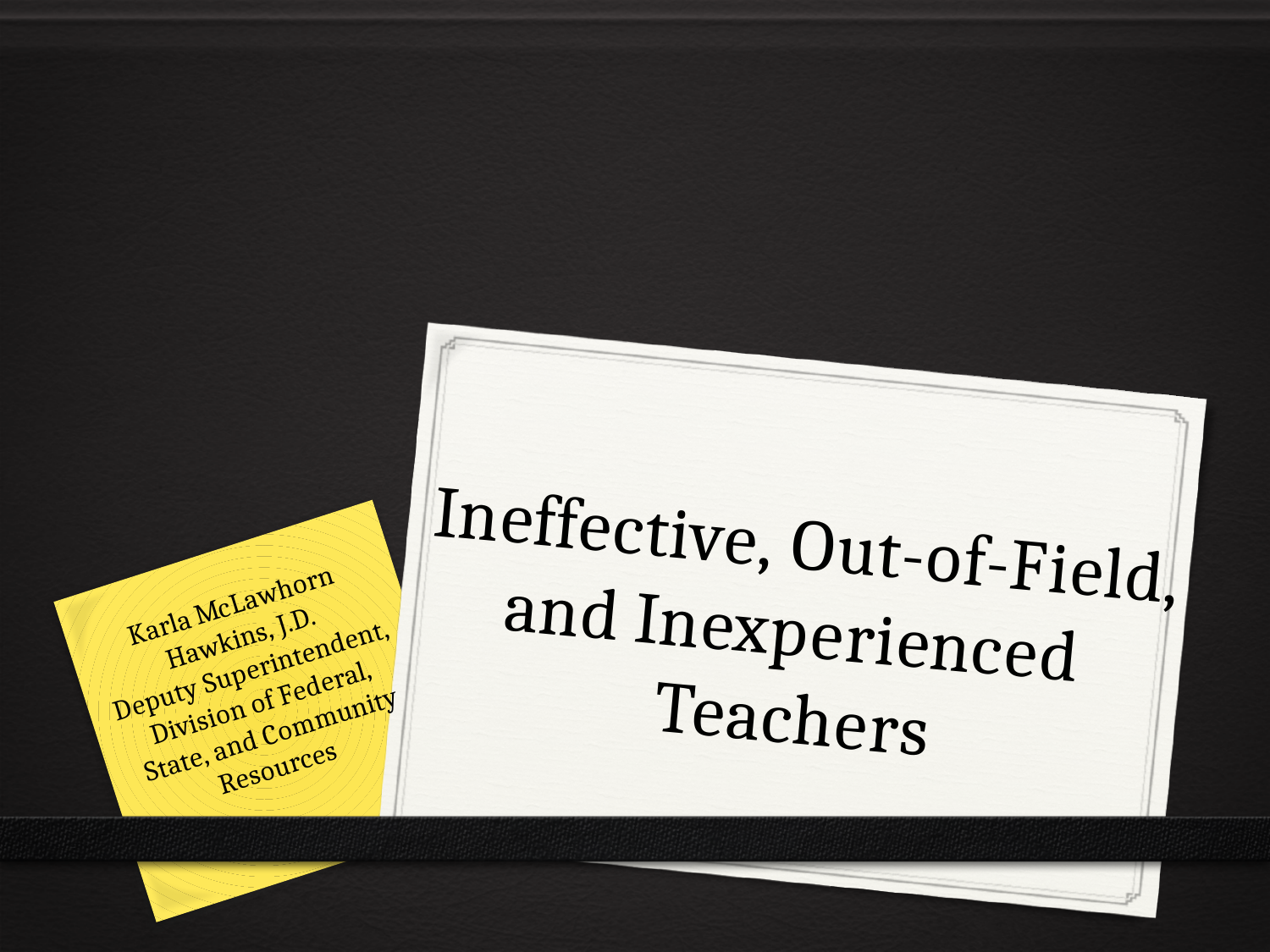

# Ineffective, Out-of-Field, and Inexperienced Teachers

Karla McLawhorn Hawkins, J.D.
Deputy Superintendent, Division of Federal, State, and Community Resources